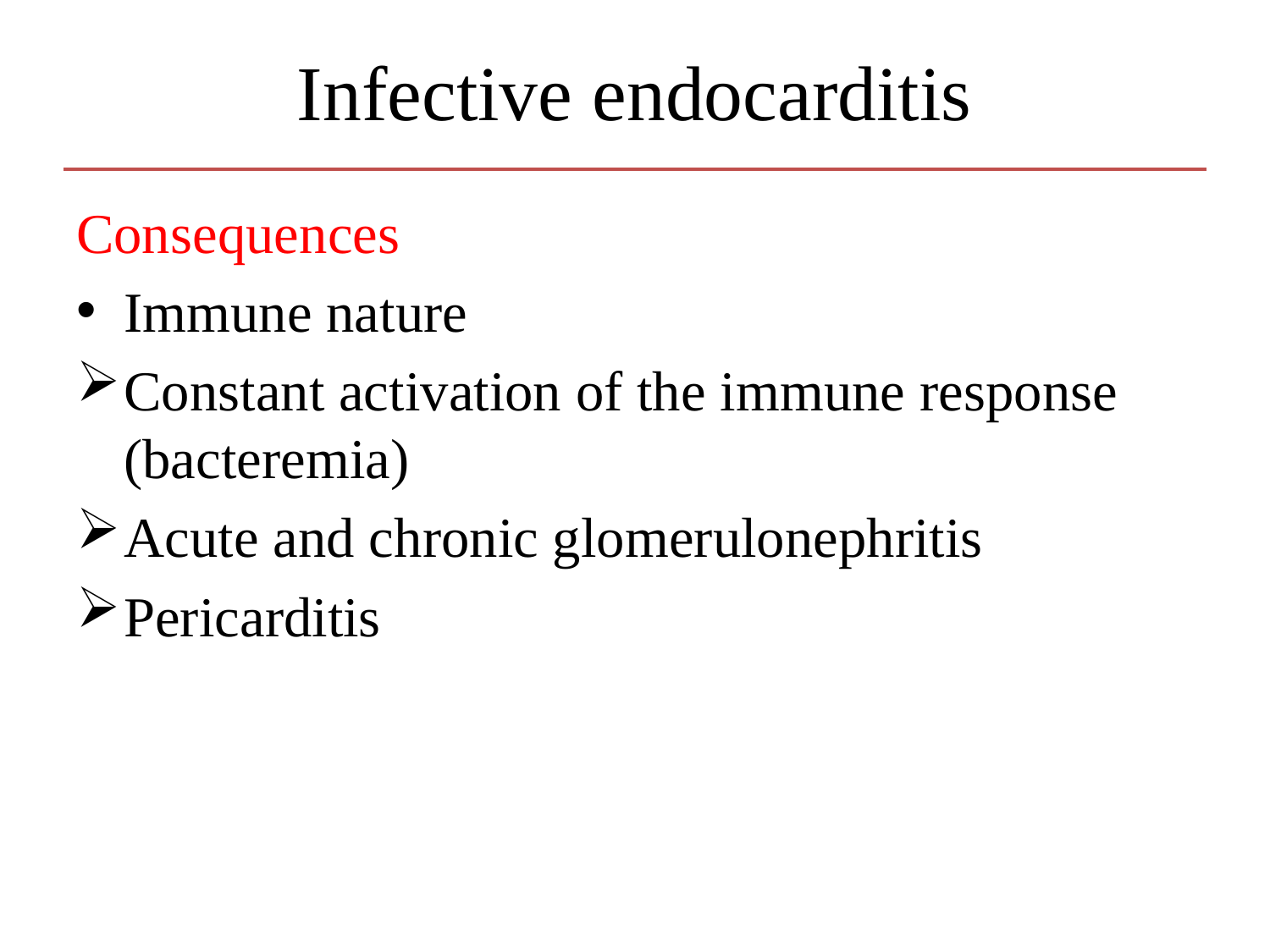

# Infective endocarditis
Consequences
Immune nature
Constant activation of the immune response (bacteremia)
Acute and chronic glomerulonephritis
Pericarditis